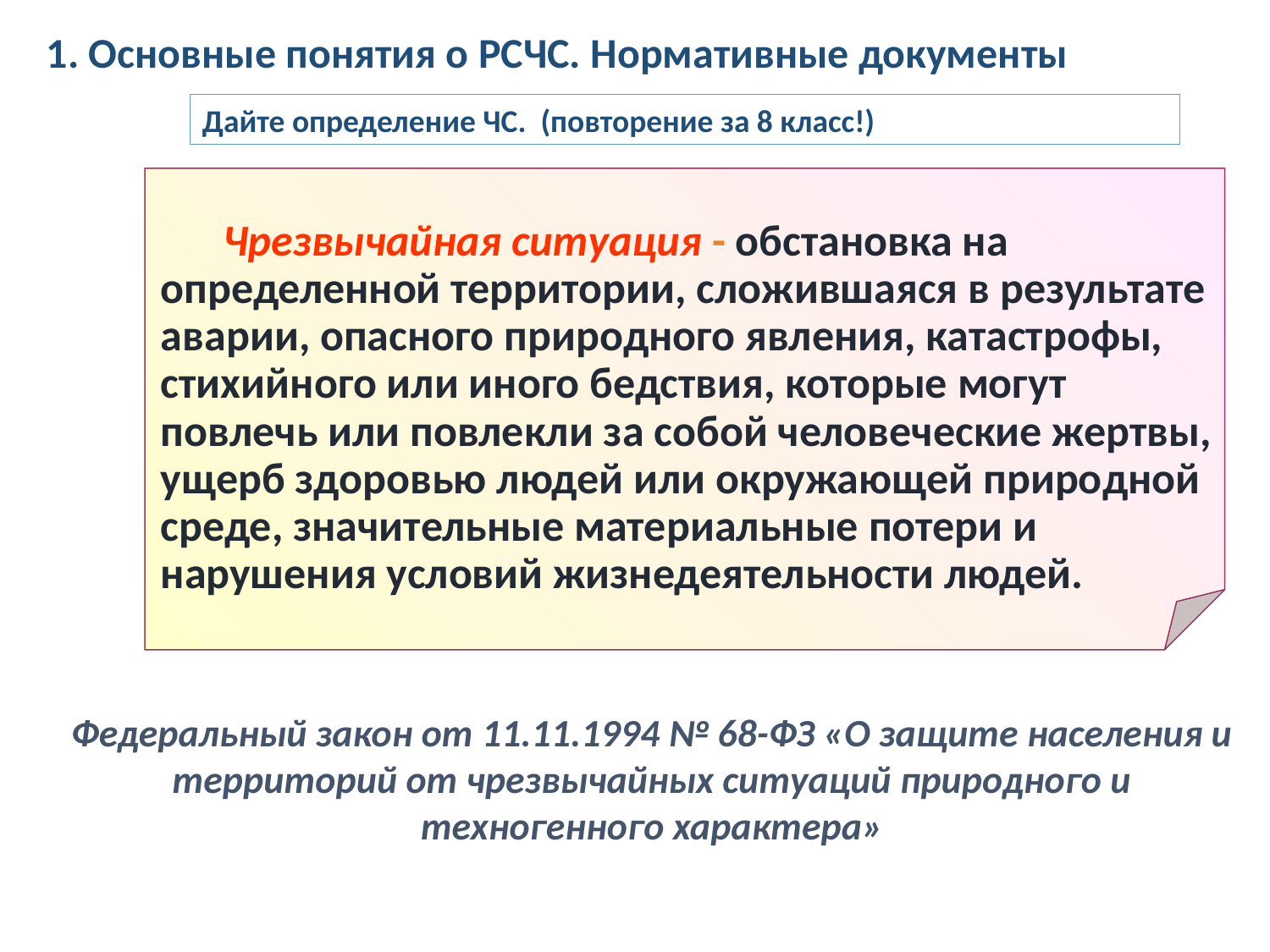

1. Основные понятия о РСЧС. Нормативные документы
Дайте определение ЧС.  (повторение за 8 класс!)

Чрезвычайная ситуация - обстановка на определенной территории, сложившаяся в результате аварии, опасного природного явления, катастрофы, стихийного или иного бедствия, которые могут повлечь или повлекли за собой человеческие жертвы, ущерб здоровью людей или окружающей природной среде, значительные материальные потери и нарушения условий жизнедеятельности людей.
Федеральный закон от 11.11.1994 № 68-ФЗ «О защите населения и территорий от чрезвычайных ситуаций природного и техногенного характера»
3